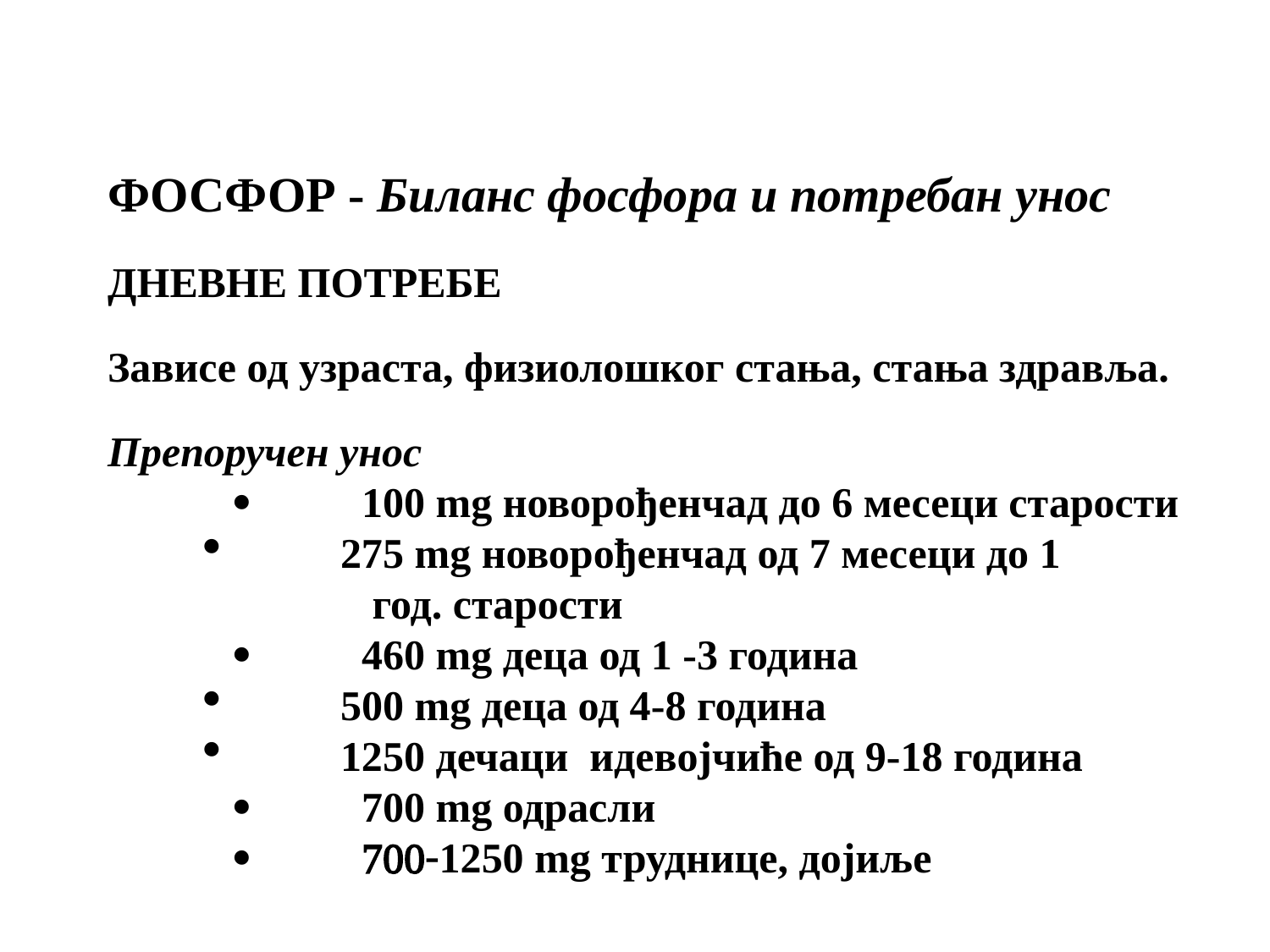

ФОСФОР - Биланс фосфора и потребан унос

ДНЕВНЕ ПОТРЕБЕ

Зависе од узраста, физиолошког стања, стања здравља.

Препоручен унос
•	100 mg новорођенчад до 6 месеци старости
          275 mg новорођенчад од 7 месеци до 1
             год. старости
•	460 mg деца од 1 -3 година
          500 mg деца од 4-8 година
          1250 дечаци  идевојчиће од 9-18 година
•	700 mg одрасли
•	700−1250 mg труднице, дојиље